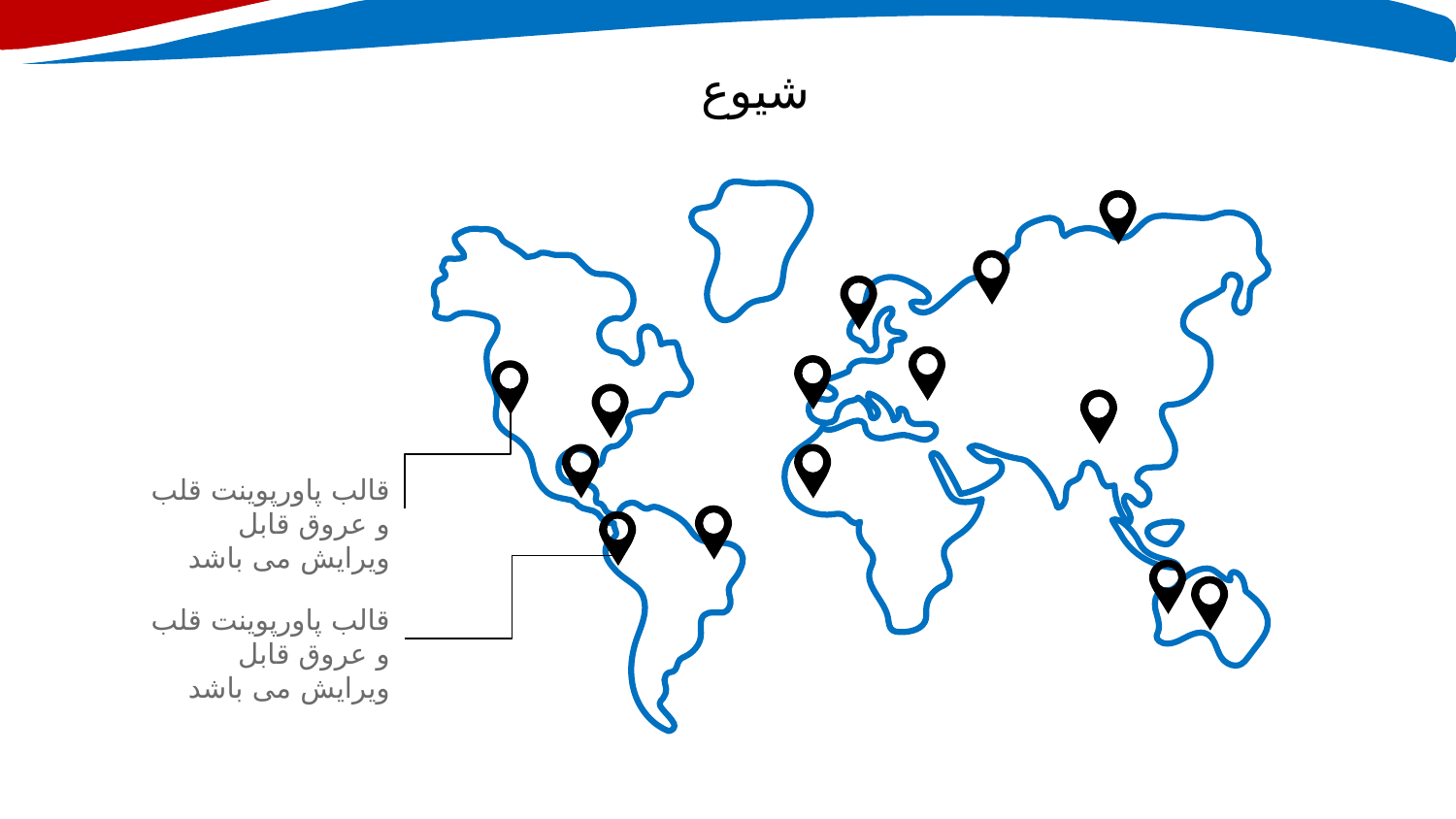

# شیوع

قالب پاورپوینت قلب و عروق قابل ویرایش می باشد

قالب پاورپوینت قلب و عروق قابل ویرایش می باشد